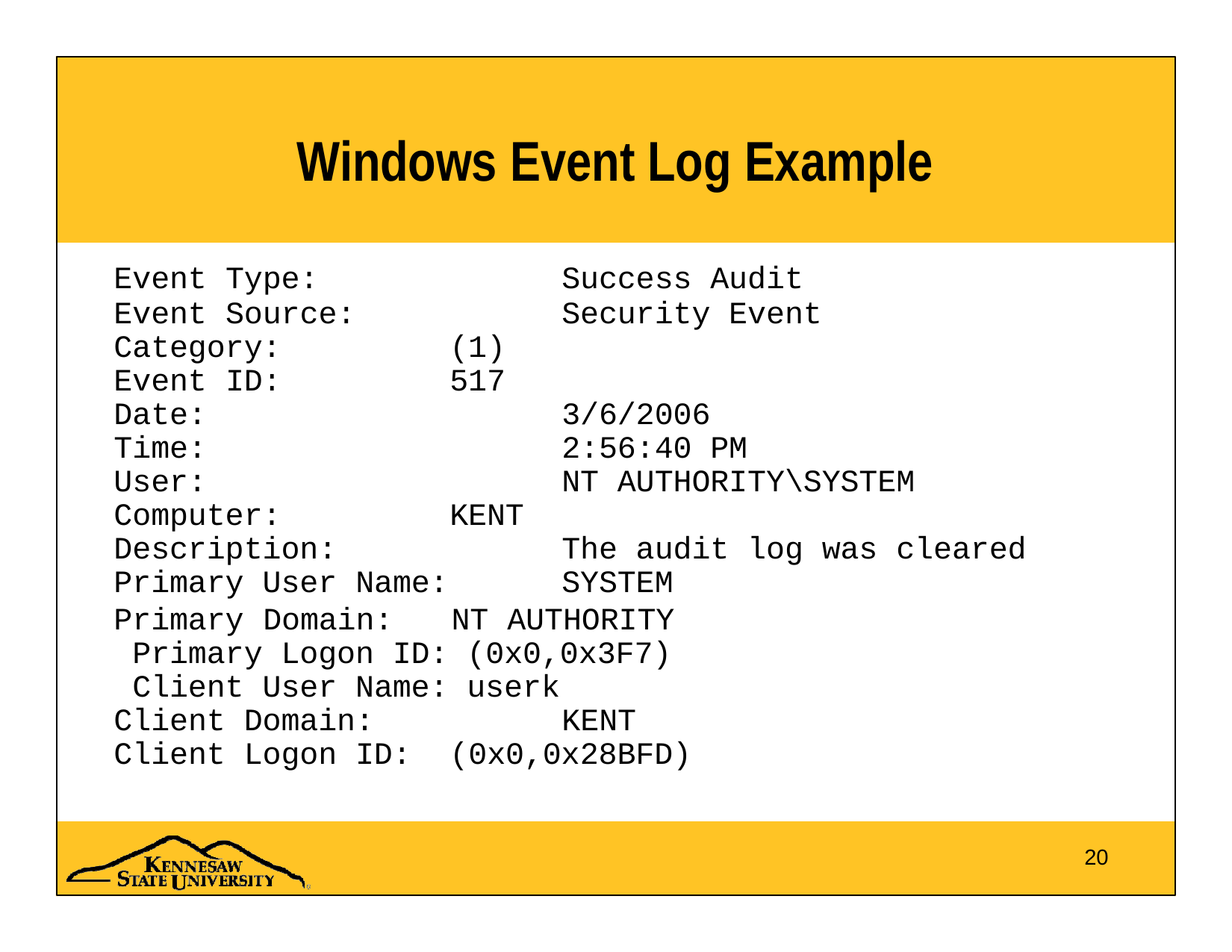

# Windows Event Log Example
| Event Type: Event Source: |  | Success Audit Security Event |
| --- | --- | --- |
| Category: | (1) |  |
| Event ID: | 517 |  |
| Date: |  | 3/6/2006 |
| Time: |  | 2:56:40 PM |
| User: |  | NT AUTHORITY\SYSTEM |
| Computer: | KENT |  |
| Description: |  | The audit log was cleared |
| Primary User Name: |  | SYSTEM |
Primary Domain:	NT AUTHORITY  Primary Logon ID: (0x0,0x3F7)  Client User Name: userk
Client Domain:  Client Logon ID:
KENT  (0x0,0x28BFD)

20